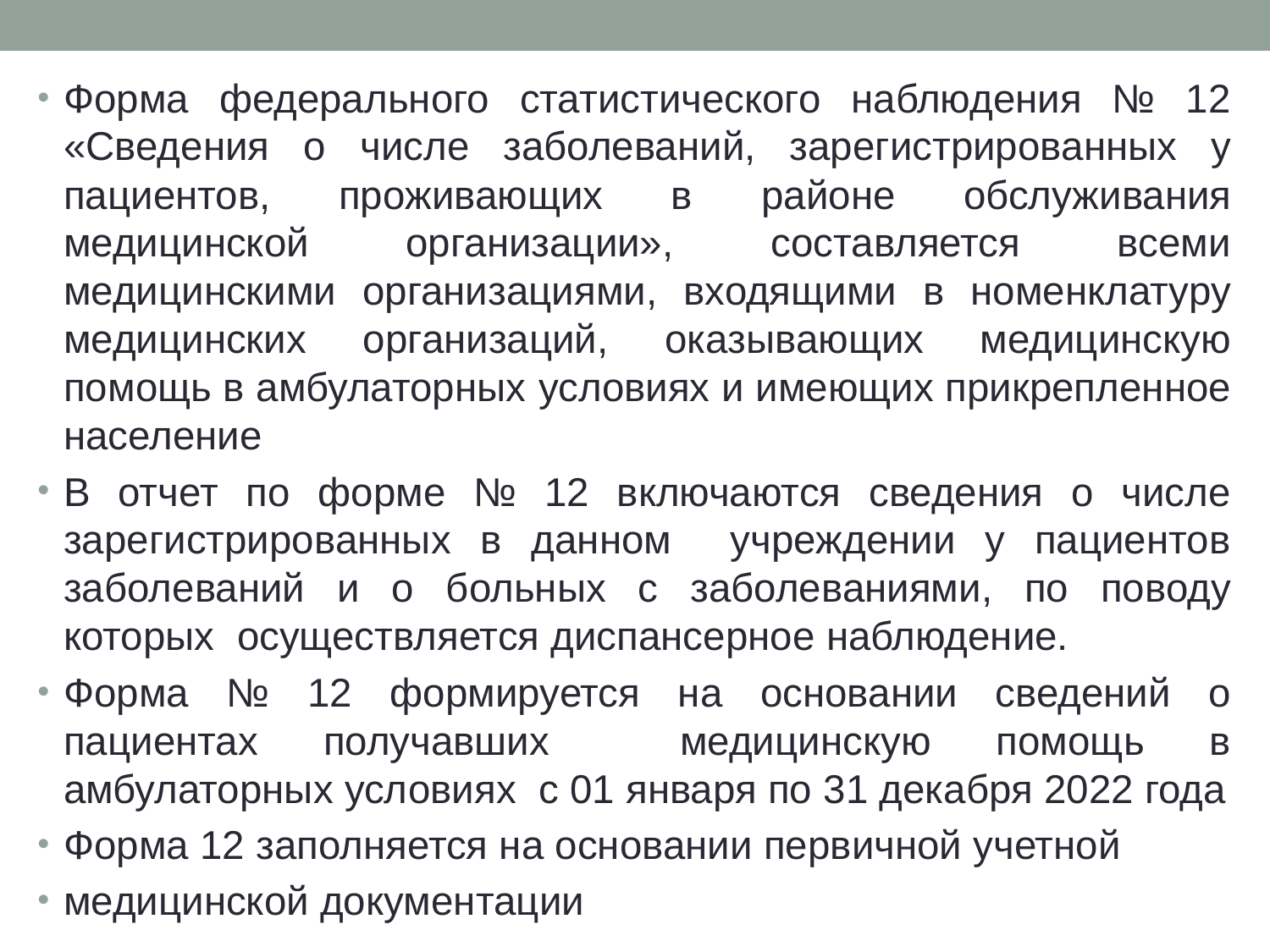

Форма федерального статистического наблюдения № 12 «Сведения о числе заболеваний, зарегистрированных у пациентов, проживающих в районе обслуживания медицинской организации», составляется всеми медицинскими организациями, входящими в номенклатуру медицинских организаций, оказывающих медицинскую помощь в амбулаторных условиях и имеющих прикрепленное население
В отчет по форме № 12 включаются сведения о числе зарегистрированных в данном  учреждении у пациентов заболеваний и о больных с заболеваниями, по поводу которых  осуществляется диспансерное наблюдение.
Форма № 12 формируется на основании сведений о пациентах получавших  медицинскую помощь в амбулаторных условиях  с 01 января по 31 декабря 2022 года
Форма 12 заполняется на основании первичной учетной
медицинской документации